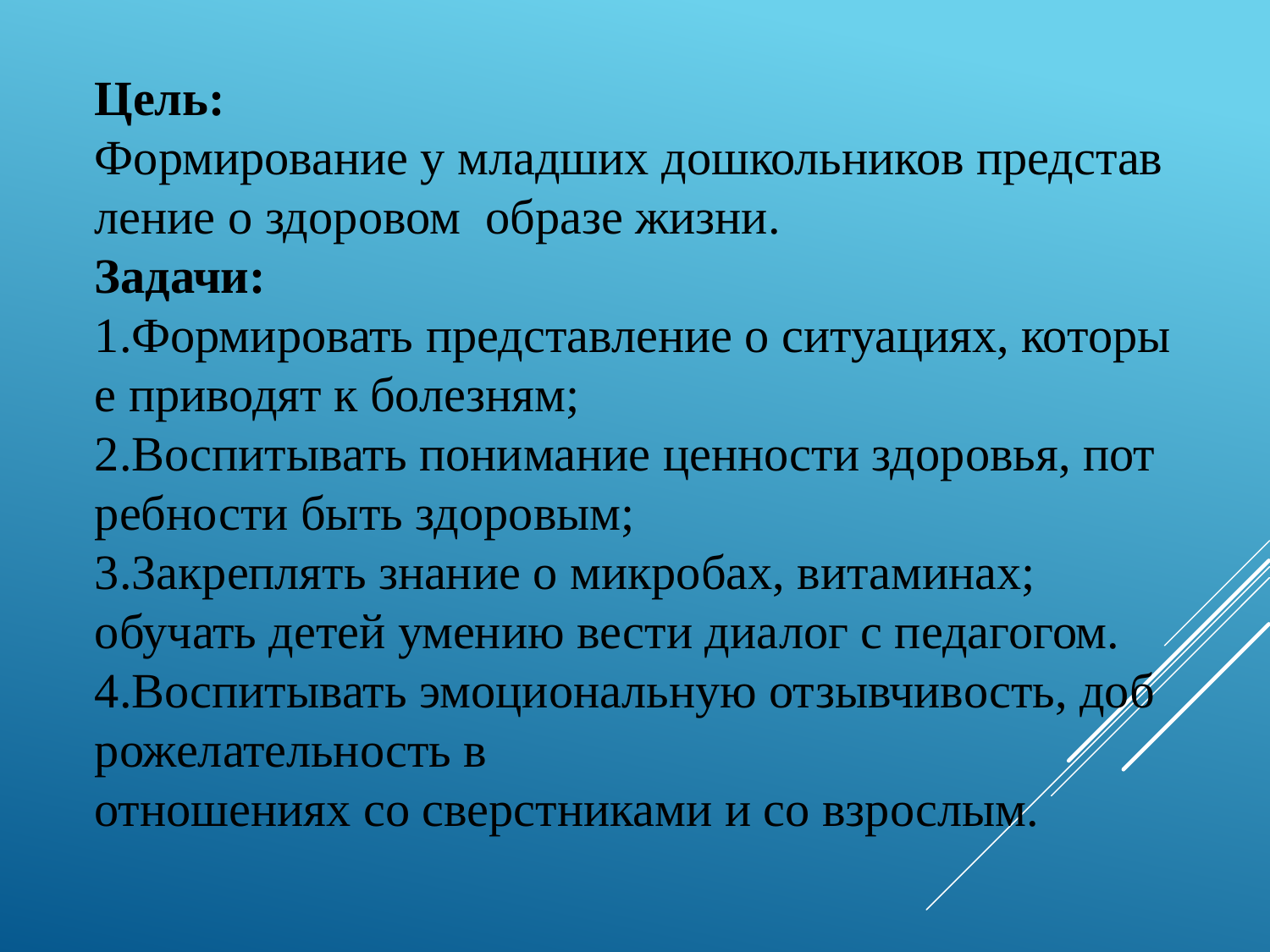

Цель: Формирование у младших дошкольников представление о здоровом  образе жизни.
Задачи: 1.Формировать представление о ситуациях, которые приводят к болезням;
2.Воспитывать понимание ценности здоровья, потребности быть здоровым;
3.Закреплять знание о микробах, витаминах; обучать детей умению вести диалог с педагогом. 4.Воспитывать эмоциональную отзывчивость, доброжелательность в отношениях со сверстниками и со взрослым.